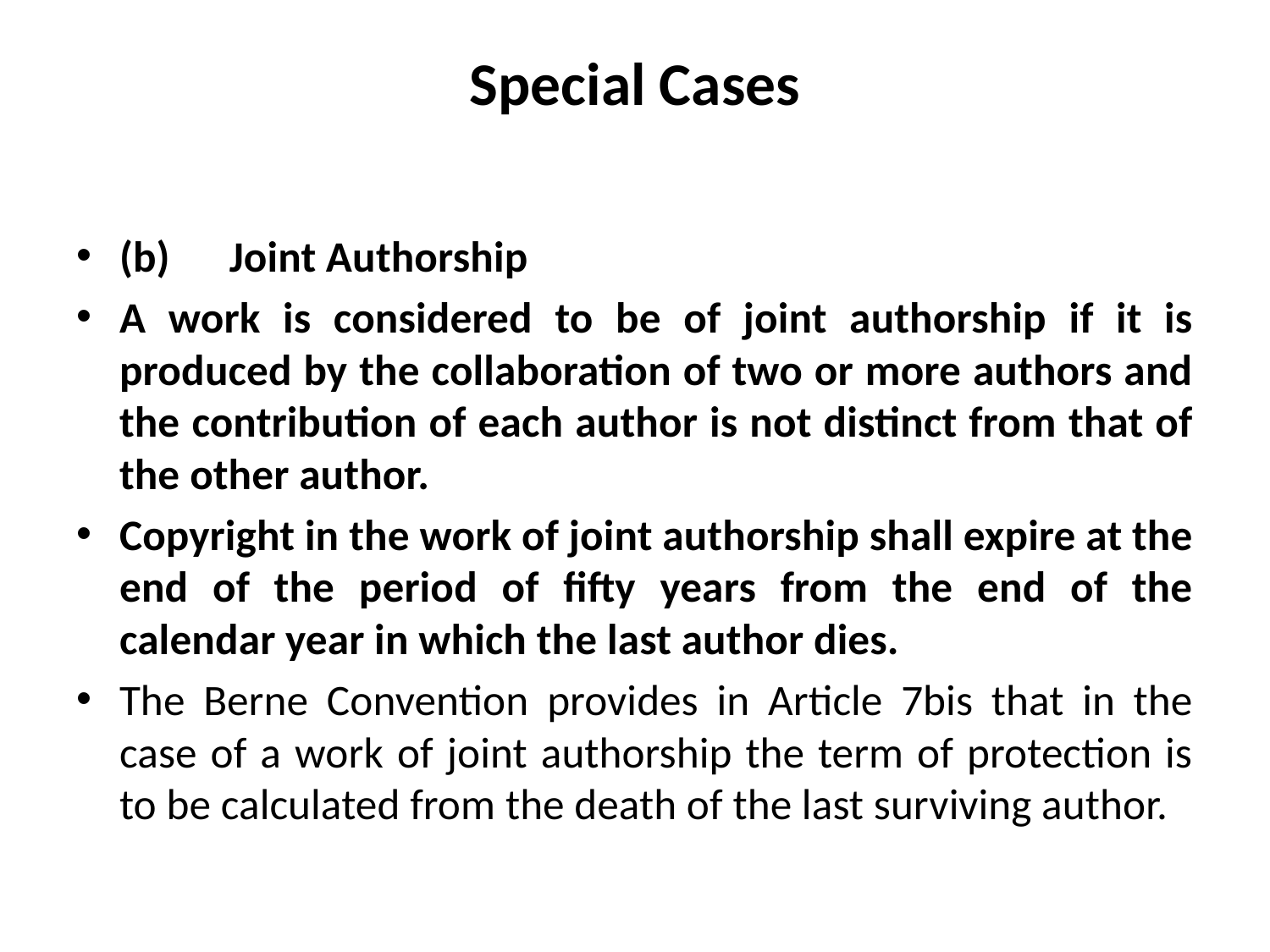

# Special Cases
(b)      Joint Authorship
A work is considered to be of joint authorship if it is produced by the collaboration of two or more authors and the contribution of each author is not distinct from that of the other author.
Copyright in the work of joint authorship shall expire at the end of the period of fifty years from the end of the calendar year in which the last author dies.
The Berne Convention provides in Article 7bis that in the case of a work of joint authorship the term of protection is to be calculated from the death of the last surviving author.